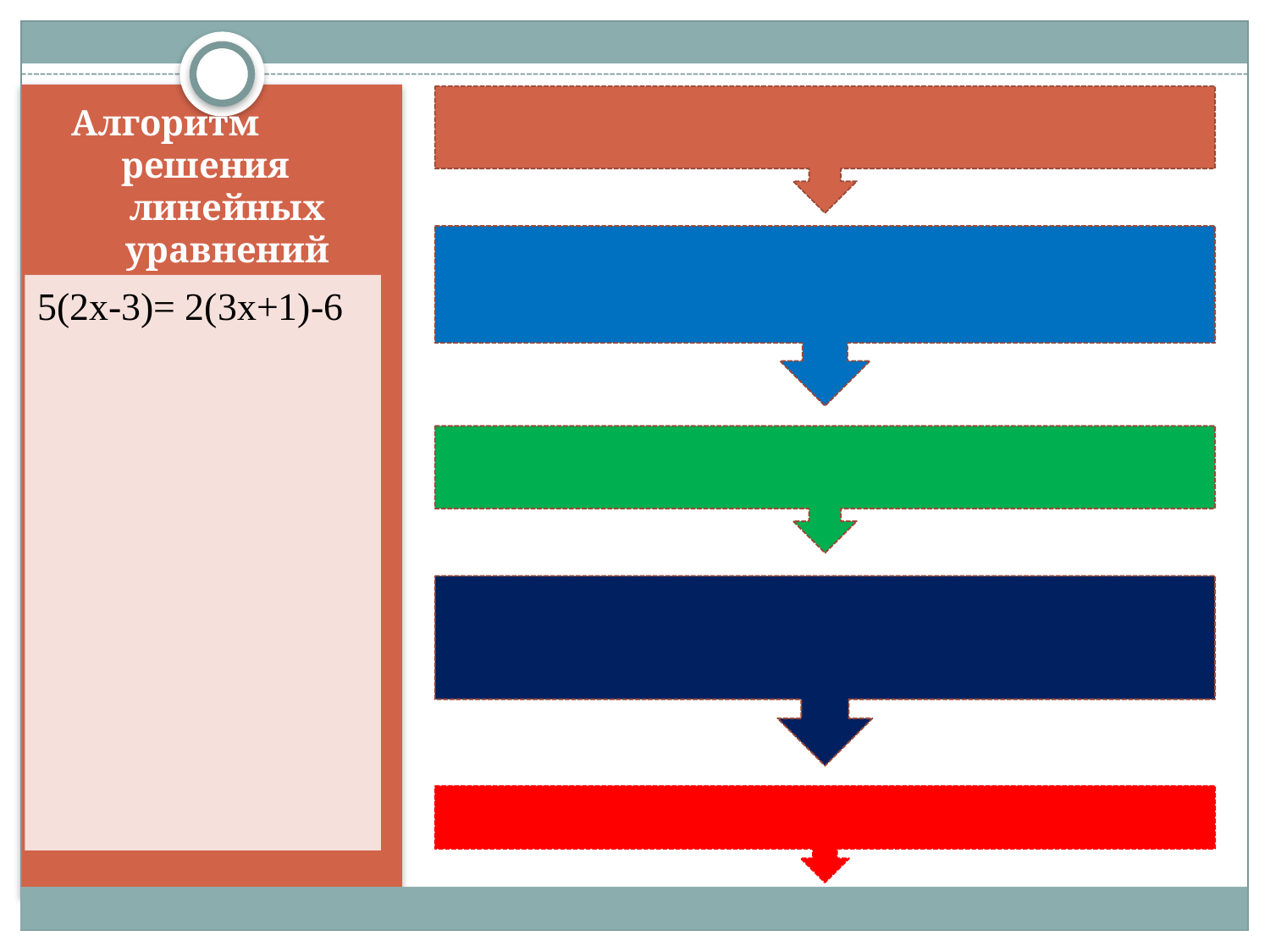

# Алгоритм               решения      линейных уравнений

5(2х-3)= 2(3х+1)-6